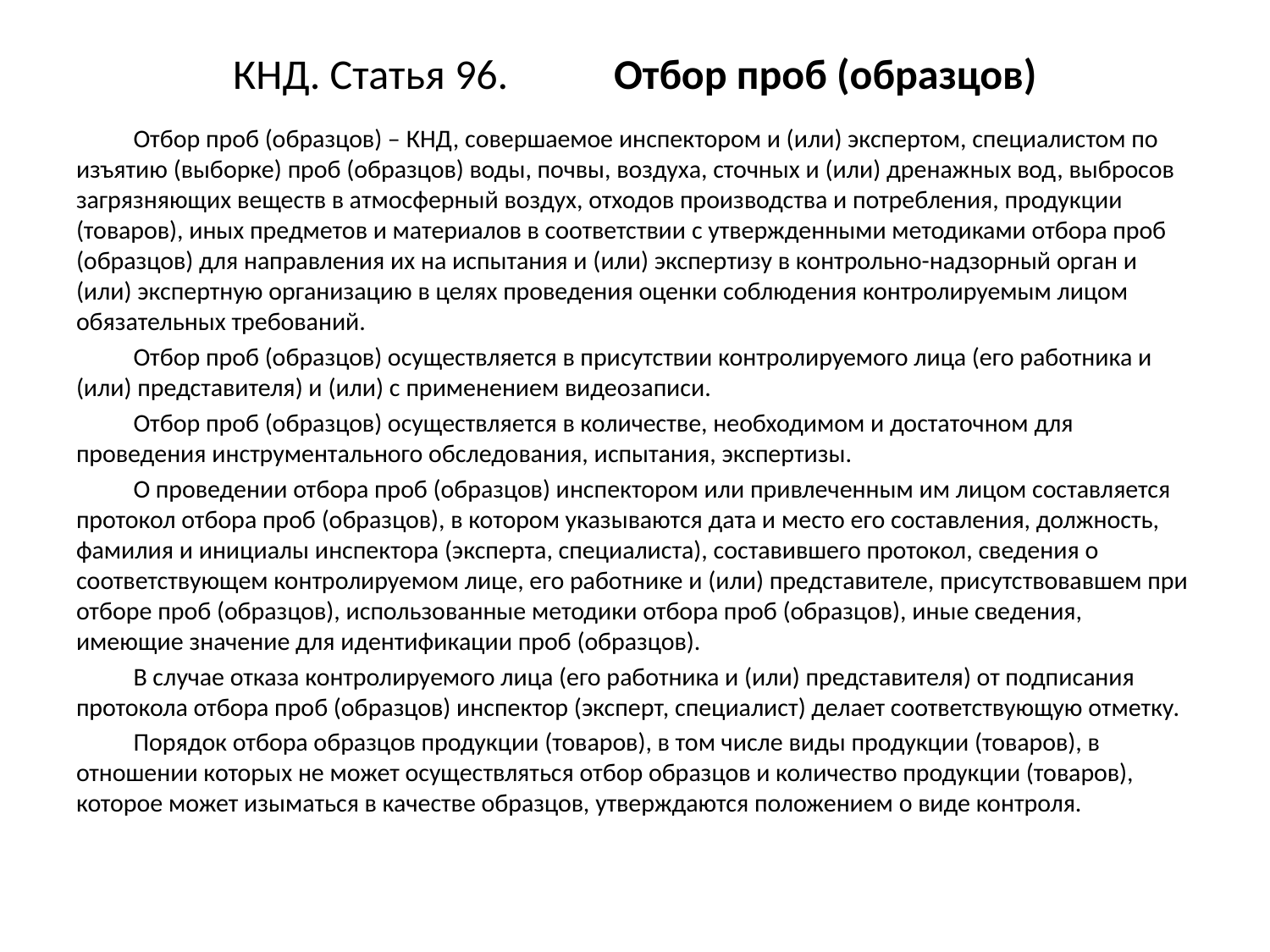

# КНД. Статья 96.	Отбор проб (образцов)
          Отбор проб (образцов) – КНД, совершаемое инспектором и (или) экспертом, специалистом по изъятию (выборке) проб (образцов) воды, почвы, воздуха, сточных и (или) дренажных вод, выбросов загрязняющих веществ в атмосферный воздух, отходов производства и потребления, продукции (товаров), иных предметов и материалов в соответствии с утвержденными методиками отбора проб (образцов) для направления их на испытания и (или) экспертизу в контрольно-надзорный орган и (или) экспертную организацию в целях проведения оценки соблюдения контролируемым лицом обязательных требований.
          Отбор проб (образцов) осуществляется в присутствии контролируемого лица (его работника и (или) представителя) и (или) с применением видеозаписи.
          Отбор проб (образцов) осуществляется в количестве, необходимом и достаточном для проведения инструментального обследования, испытания, экспертизы.
          О проведении отбора проб (образцов) инспектором или привлеченным им лицом составляется протокол отбора проб (образцов), в котором указываются дата и место его составления, должность, фамилия и инициалы инспектора (эксперта, специалиста), составившего протокол, сведения о соответствующем контролируемом лице, его работнике и (или) представителе, присутствовавшем при отборе проб (образцов), использованные методики отбора проб (образцов), иные сведения, имеющие значение для идентификации проб (образцов).
          В случае отказа контролируемого лица (его работника и (или) представителя) от подписания протокола отбора проб (образцов) инспектор (эксперт, специалист) делает соответствующую отметку.
          Порядок отбора образцов продукции (товаров), в том числе виды продукции (товаров), в отношении которых не может осуществляться отбор образцов и количество продукции (товаров), которое может изыматься в качестве образцов, утверждаются положением о виде контроля.